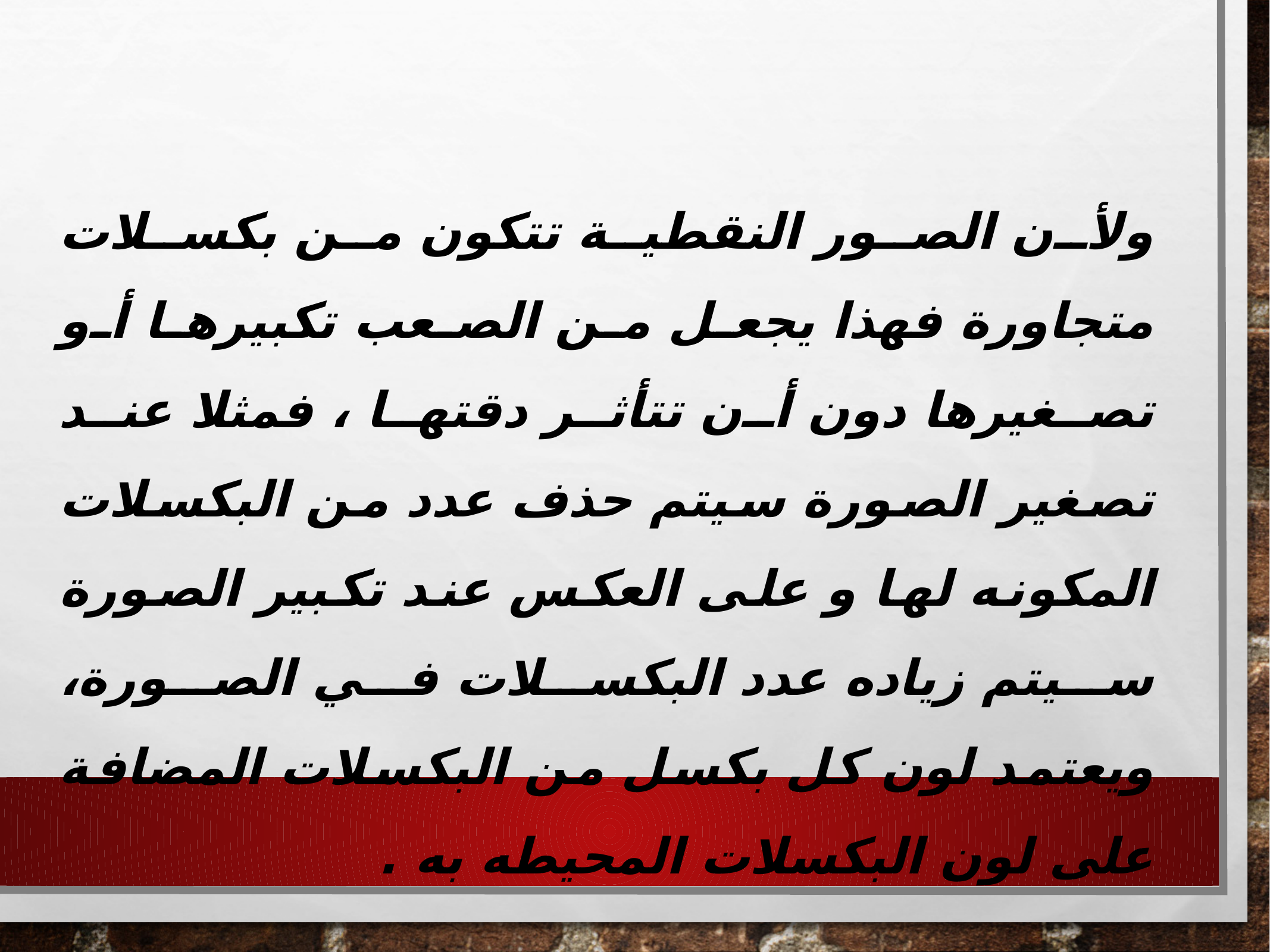

ولأن الصور النقطية تتكون من بكسلات متجاورة فهذا يجعل من الصعب تكبيرها أو تصغيرها دون أن تتأثر دقتها ، فمثلا عند تصغير الصورة سيتم حذف عدد من البكسلات المكونه لها و على العكس عند تكبير الصورة سيتم زياده عدد البكسلات في الصورة، ويعتمد لون كل بكسل من البكسلات المضافة على لون البكسلات المحيطه به .